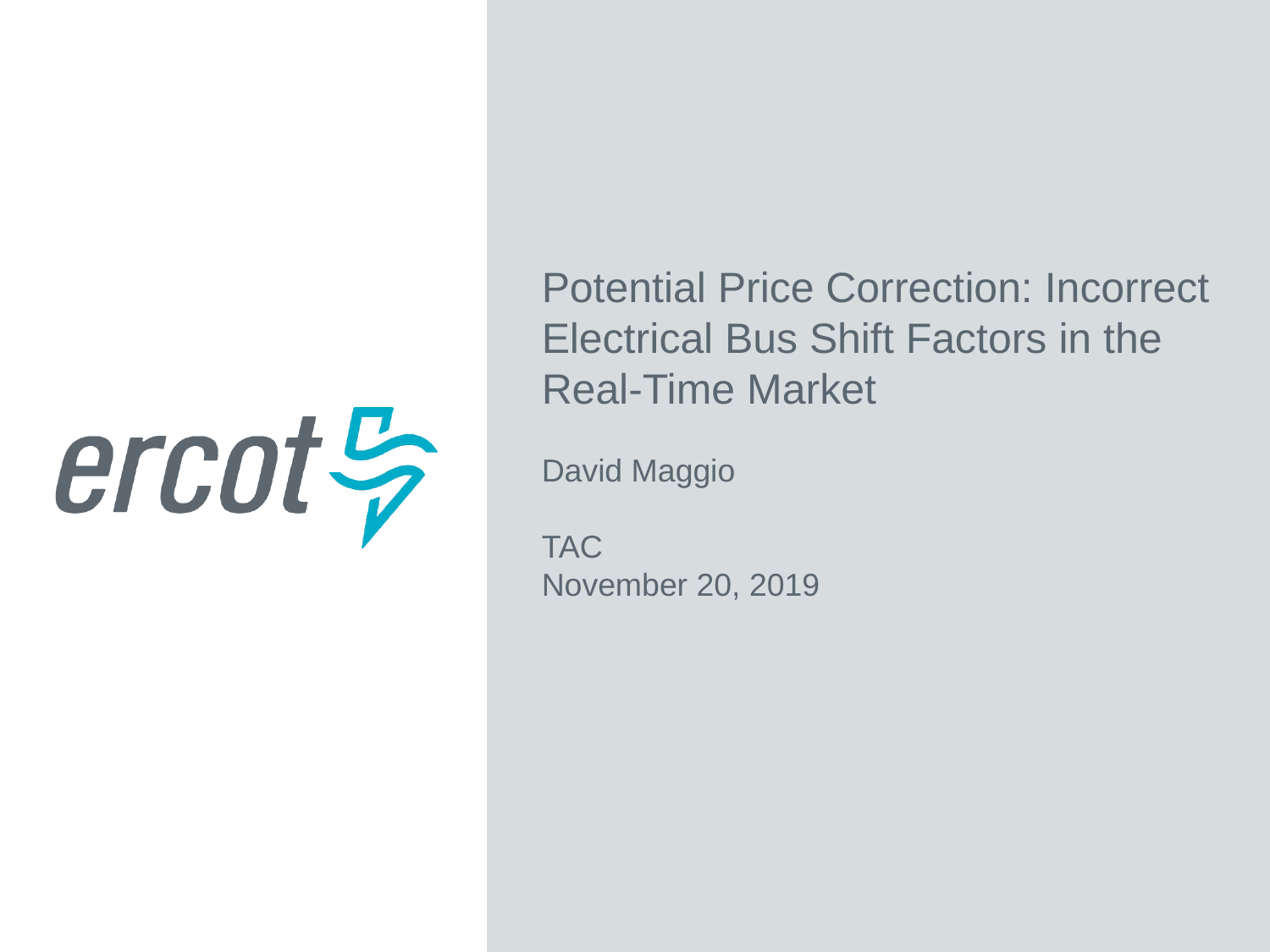

Potential Price Correction: Incorrect Electrical Bus Shift Factors in the Real-Time Market

David Maggio

TAC
November 20, 2019